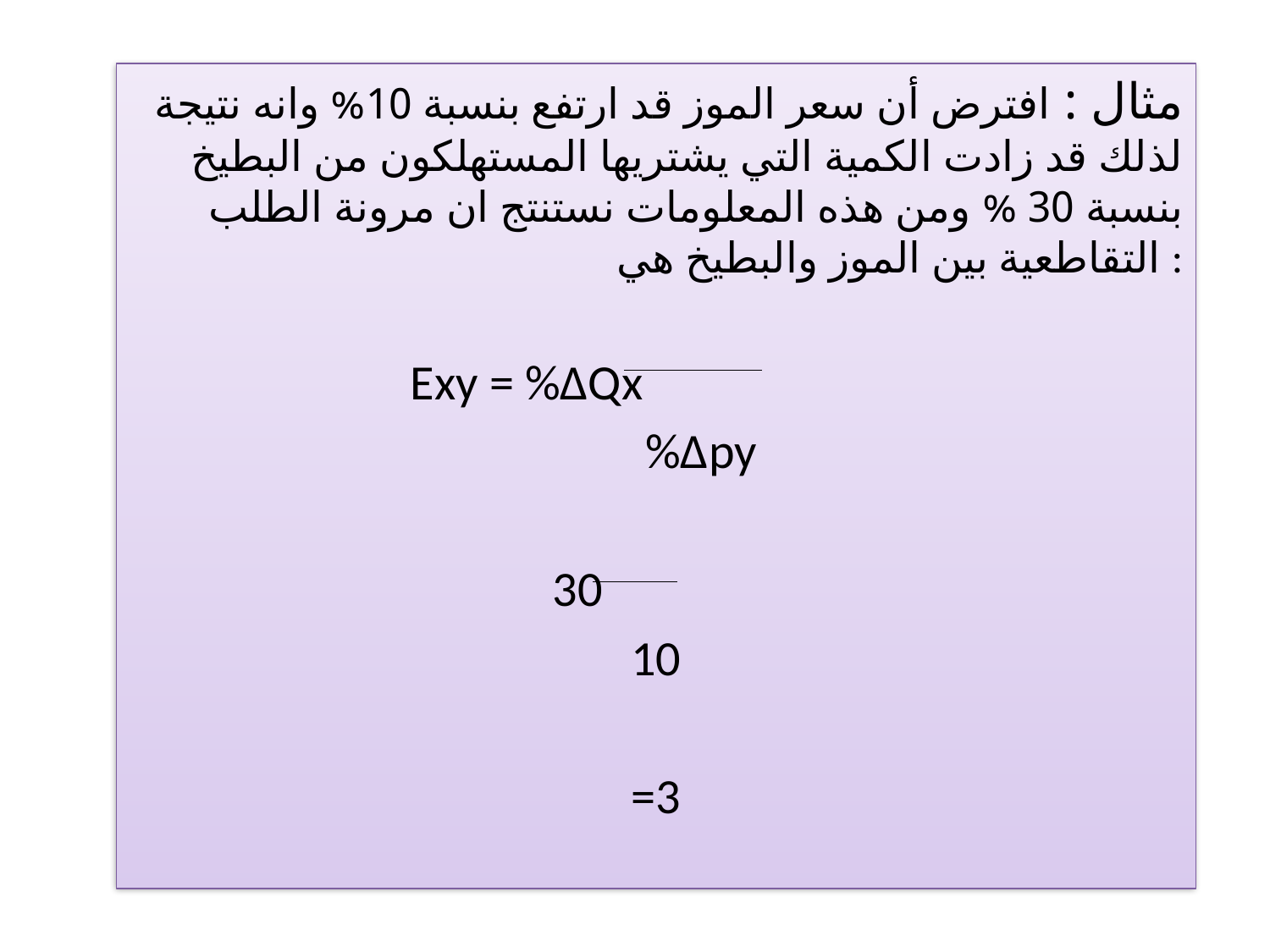

مثال : افترض أن سعر الموز قد ارتفع بنسبة 10% وانه نتيجة لذلك قد زادت الكمية التي يشتريها المستهلكون من البطيخ بنسبة 30 % ومن هذه المعلومات نستنتج ان مرونة الطلب التقاطعية بين الموز والبطيخ هي :

Exy = %∆Qx
        %∆py

30
10

=3